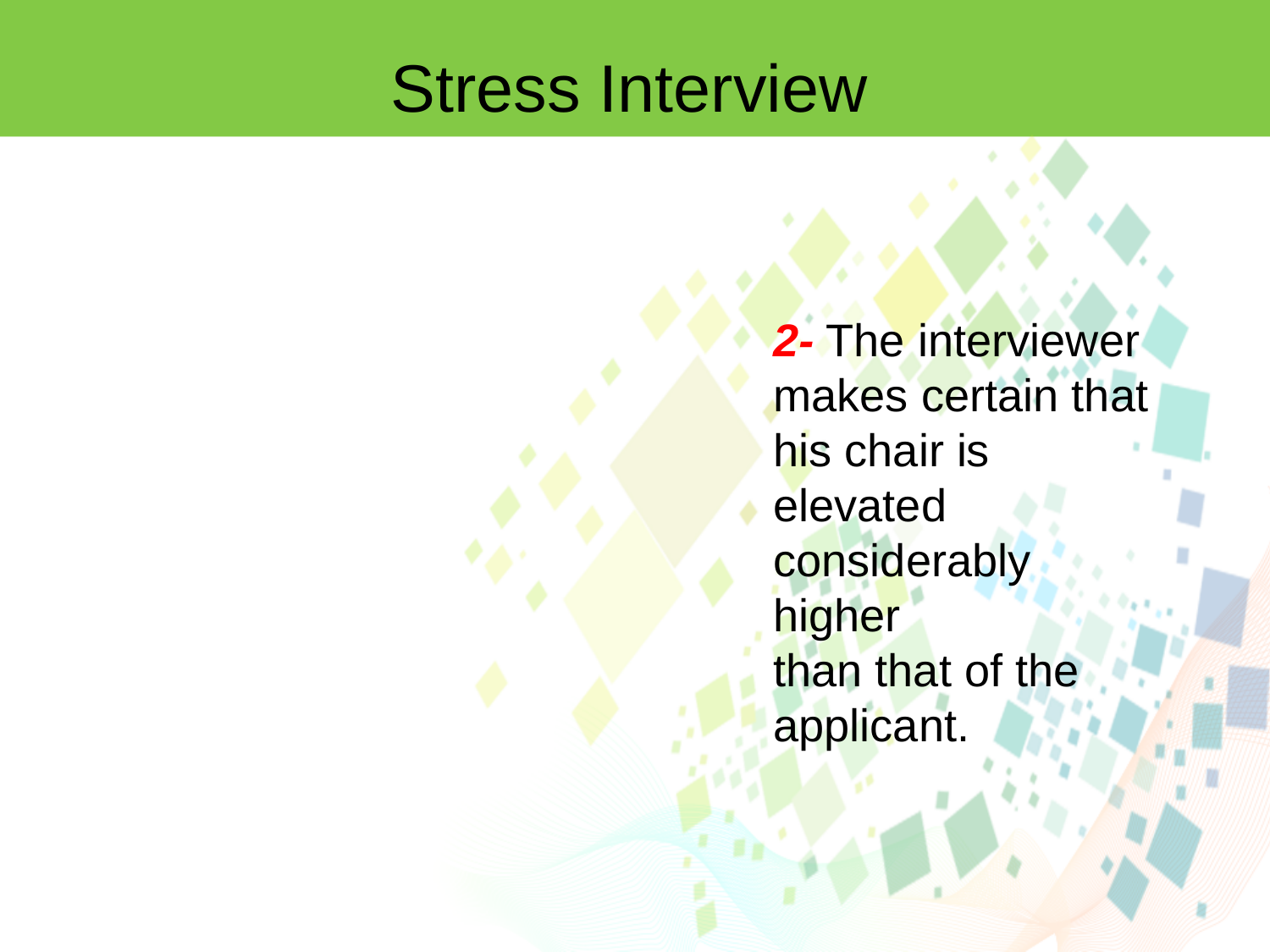

Stress Interview
2- The interviewer makes certain that his chair is elevated considerably higher
than that of the applicant.